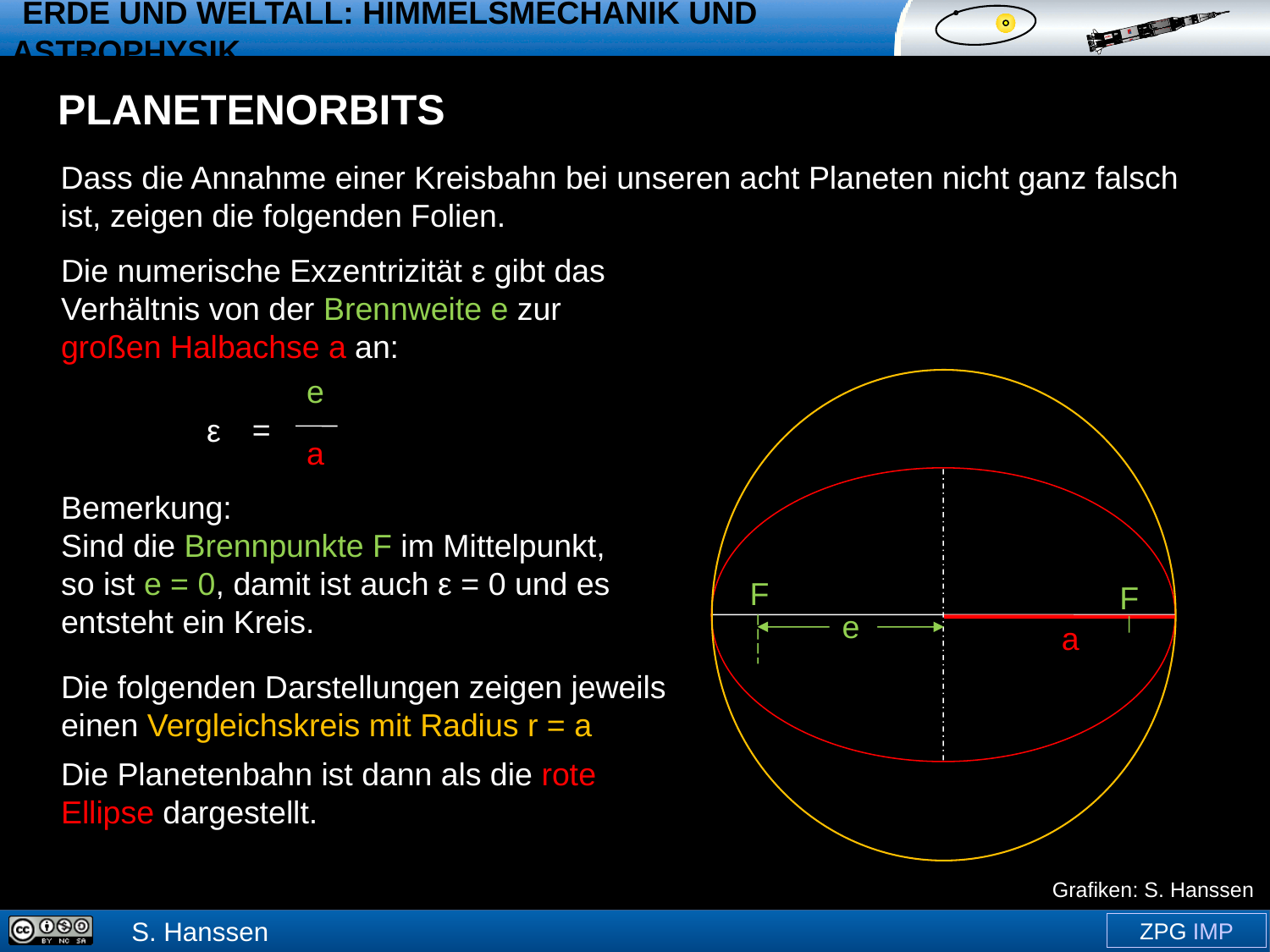

2. Kepler-Gesetz
Planetenorbits
Dass die Annahme einer Kreisbahn bei unseren acht Planeten nicht ganz falsch ist, zeigen die folgenden Folien.
Die numerische Exzentrizität ε gibt das Verhältnis von der Brennweite e zur großen Halbachse a an:
e
=

a

ε

Bemerkung:
Sind die Brennpunkte F im Mittelpunkt, so ist e = 0, damit ist auch ε = 0 und es entsteht ein Kreis.
F
e

F

a

Die folgenden Darstellungen zeigen jeweils einen Vergleichskreis mit Radius r = a
Die Planetenbahn ist dann als die rote Ellipse dargestellt.
Grafiken: S. Hanssen